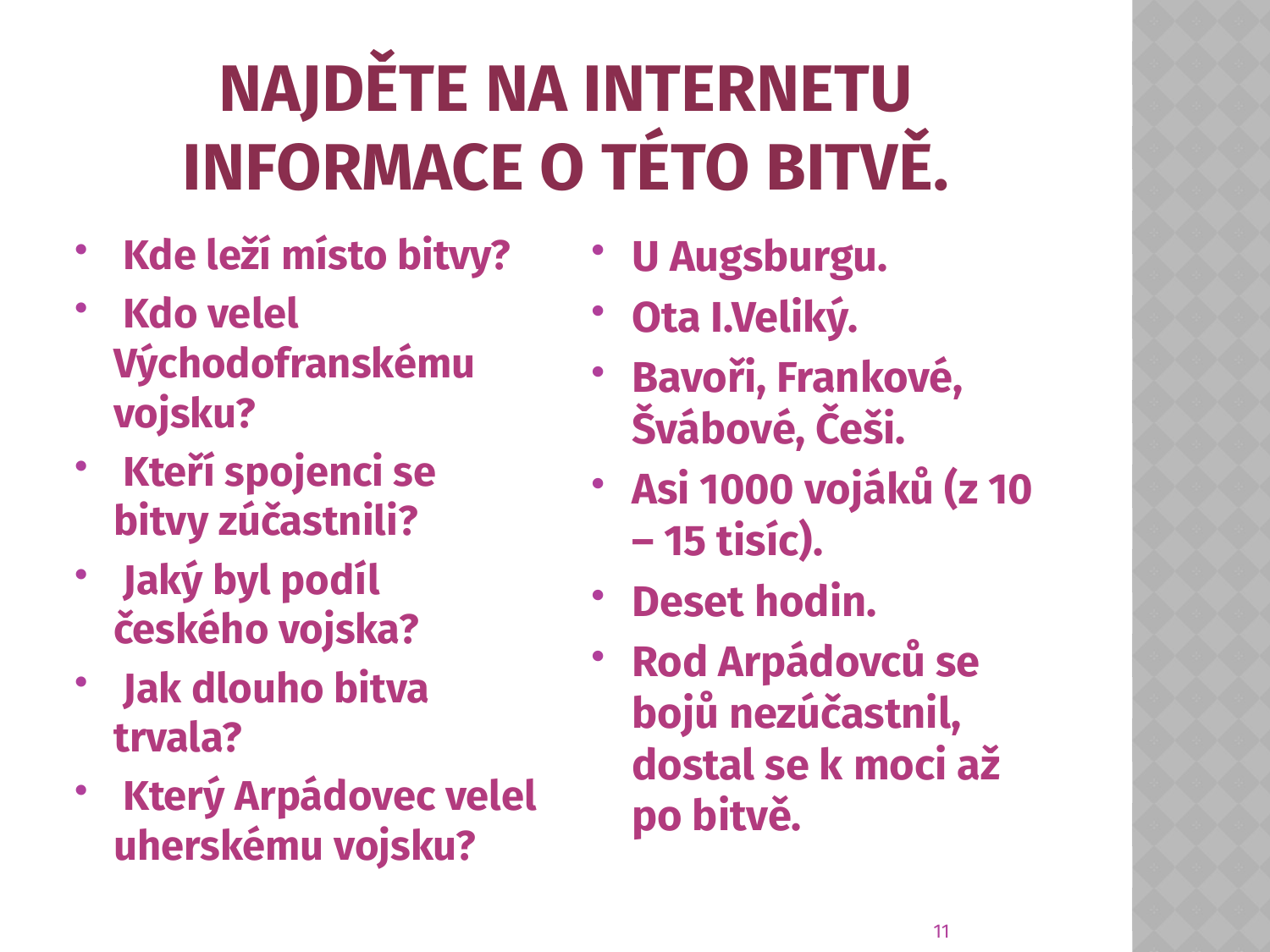

# Najděte na internetu informace o této bitvě.
 Kde leží místo bitvy?
 Kdo velel Východofranskému vojsku?
 Kteří spojenci se bitvy zúčastnili?
 Jaký byl podíl českého vojska?
 Jak dlouho bitva trvala?
 Který Arpádovec velel uherskému vojsku?
U Augsburgu.
Ota I.Veliký.
Bavoři, Frankové, Švábové, Češi.
Asi 1000 vojáků (z 10 – 15 tisíc).
Deset hodin.
Rod Arpádovců se bojů nezúčastnil, dostal se k moci až po bitvě.
11